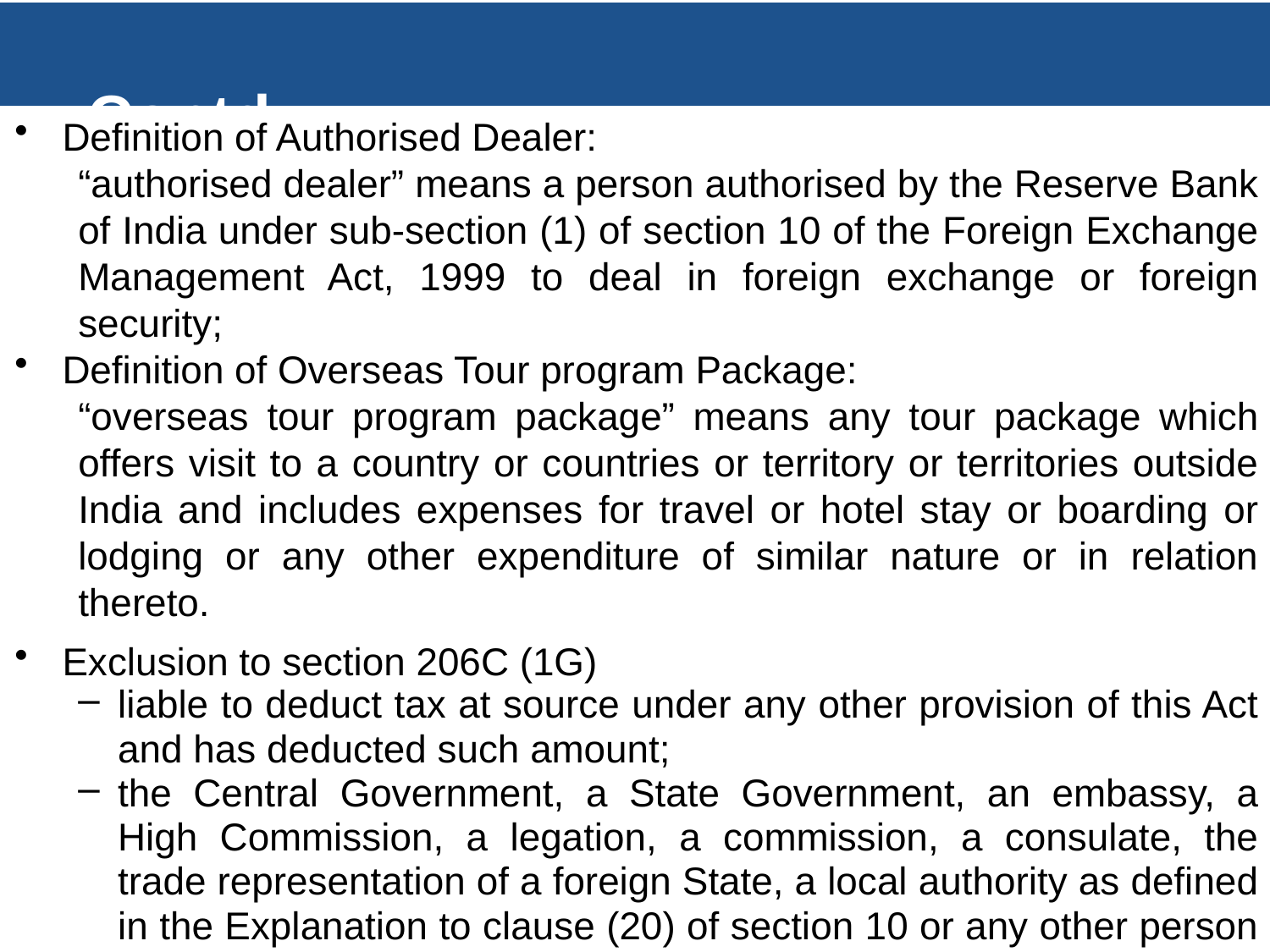

# Contd….
Definition of Authorised Dealer:
“authorised dealer” means a person authorised by the Reserve Bank of India under sub-section (1) of section 10 of the Foreign Exchange Management Act, 1999 to deal in foreign exchange or foreign security;
Definition of Overseas Tour program Package:
“overseas tour program package” means any tour package which offers visit to a country or countries or territory or territories outside India and includes expenses for travel or hotel stay or boarding or lodging or any other expenditure of similar nature or in relation thereto.

Exclusion to section 206C (1G)
liable to deduct tax at source under any other provision of this Act and has deducted such amount;
the Central Government, a State Government, an embassy, a High Commission, a legation, a commission, a consulate, the trade representation of a foreign State, a local authority as defined in the Explanation to clause (20) of section 10 or any other person as the Central Government may, by notification in the Official Gazette, specify for this purpose, subject to such conditions as may be specified therein.

115